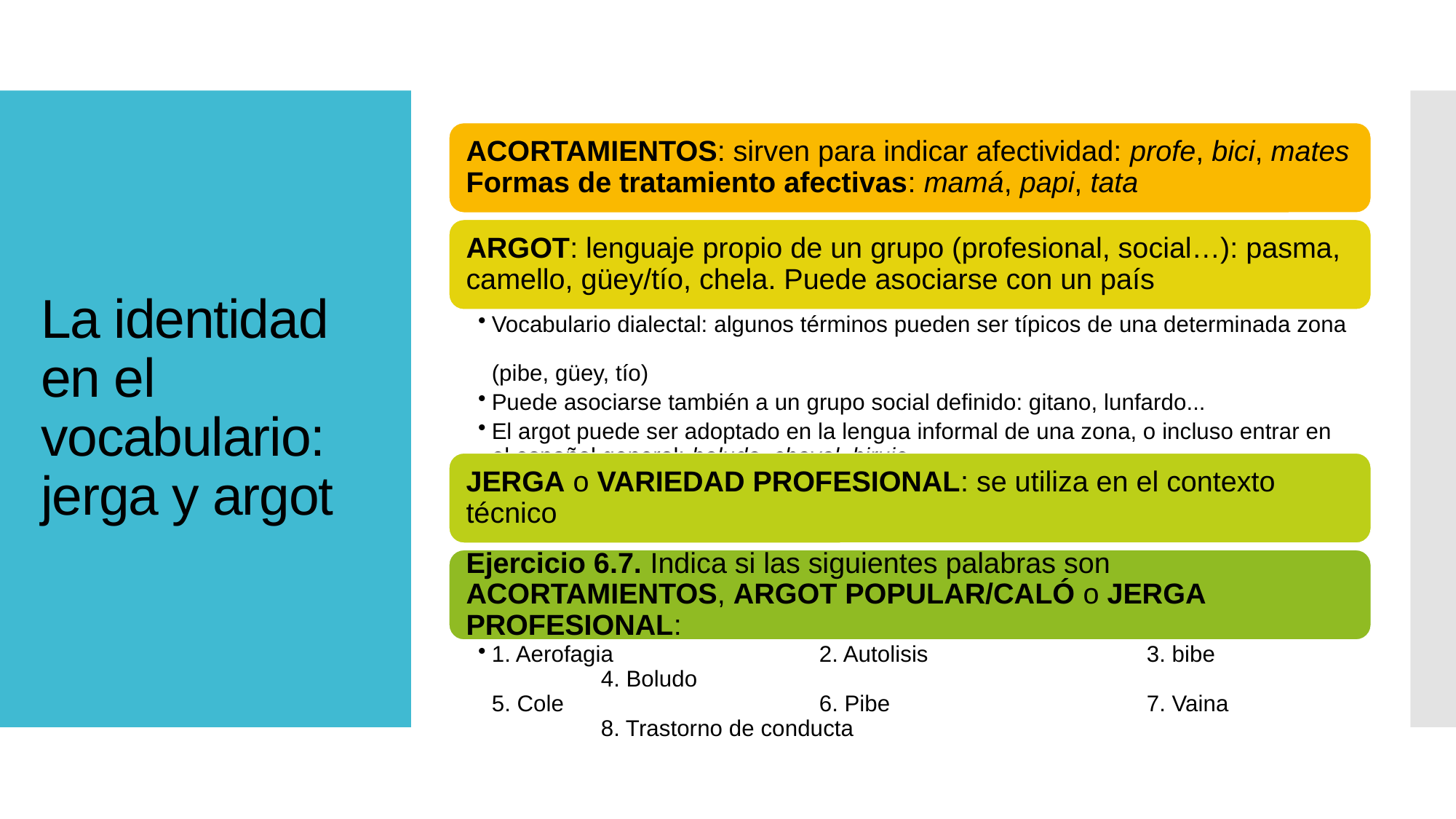

Acortamientos: sirven para indicar afectividad: profe, bici, mates
Formas de tratamiento afectivas: mamá, papi, tata
Argot: lenguaje propio de un grupo (profesional, social…): pasma, camello, güey/tío, chela. Puede asociarse con un país
Vocabulario dialectal: algunos términos pueden ser típicos de una determinada zona
(pibe, güey, tío)
Puede asociarse también a un grupo social definido: gitano, lunfardo...
El argot puede ser adoptado en la lengua informal de una zona, o incluso entrar en el español general: boludo, chaval, biruje
Jerga o variedad profesional: se utiliza en el contexto técnico
Ejercicio 6.7. Indica si las siguientes palabras son acortamientos, argot popular/caló o jerga profesional:
1. Aerofagia		2. Autolisis		3. bibe		4. Boludo
5. Cole			6. Pibe		 	7. Vaina		8. Trastorno de conducta
# La identidad en el vocabulario: jerga y argot